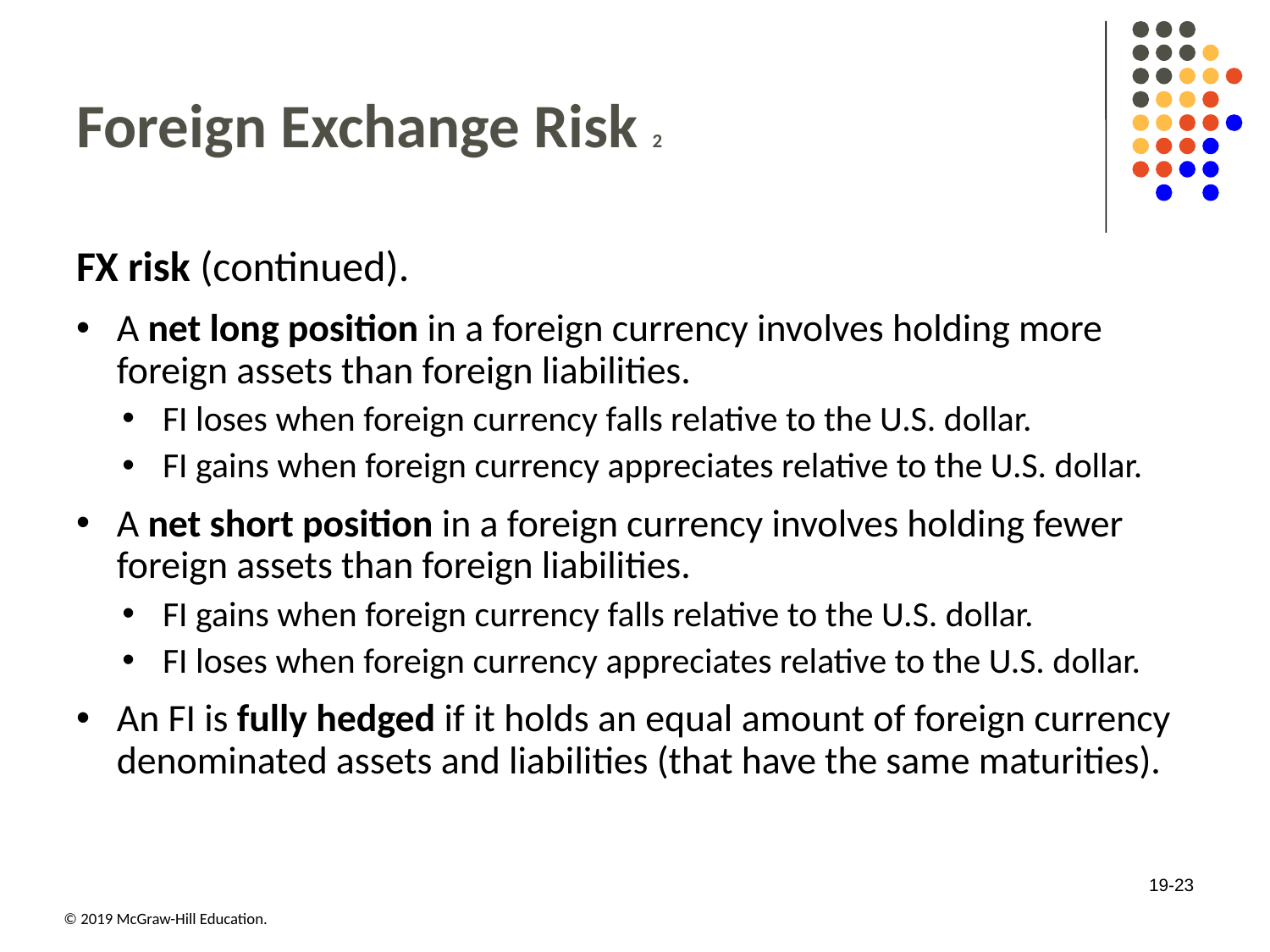

# Foreign Exchange Risk 2
FX risk (continued).
A net long position in a foreign currency involves holding more foreign assets than foreign liabilities.
FI loses when foreign currency falls relative to the U.S. dollar.
FI gains when foreign currency appreciates relative to the U.S. dollar.
A net short position in a foreign currency involves holding fewer foreign assets than foreign liabilities.
FI gains when foreign currency falls relative to the U.S. dollar.
FI loses when foreign currency appreciates relative to the U.S. dollar.
An FI is fully hedged if it holds an equal amount of foreign currency denominated assets and liabilities (that have the same maturities).
19-23